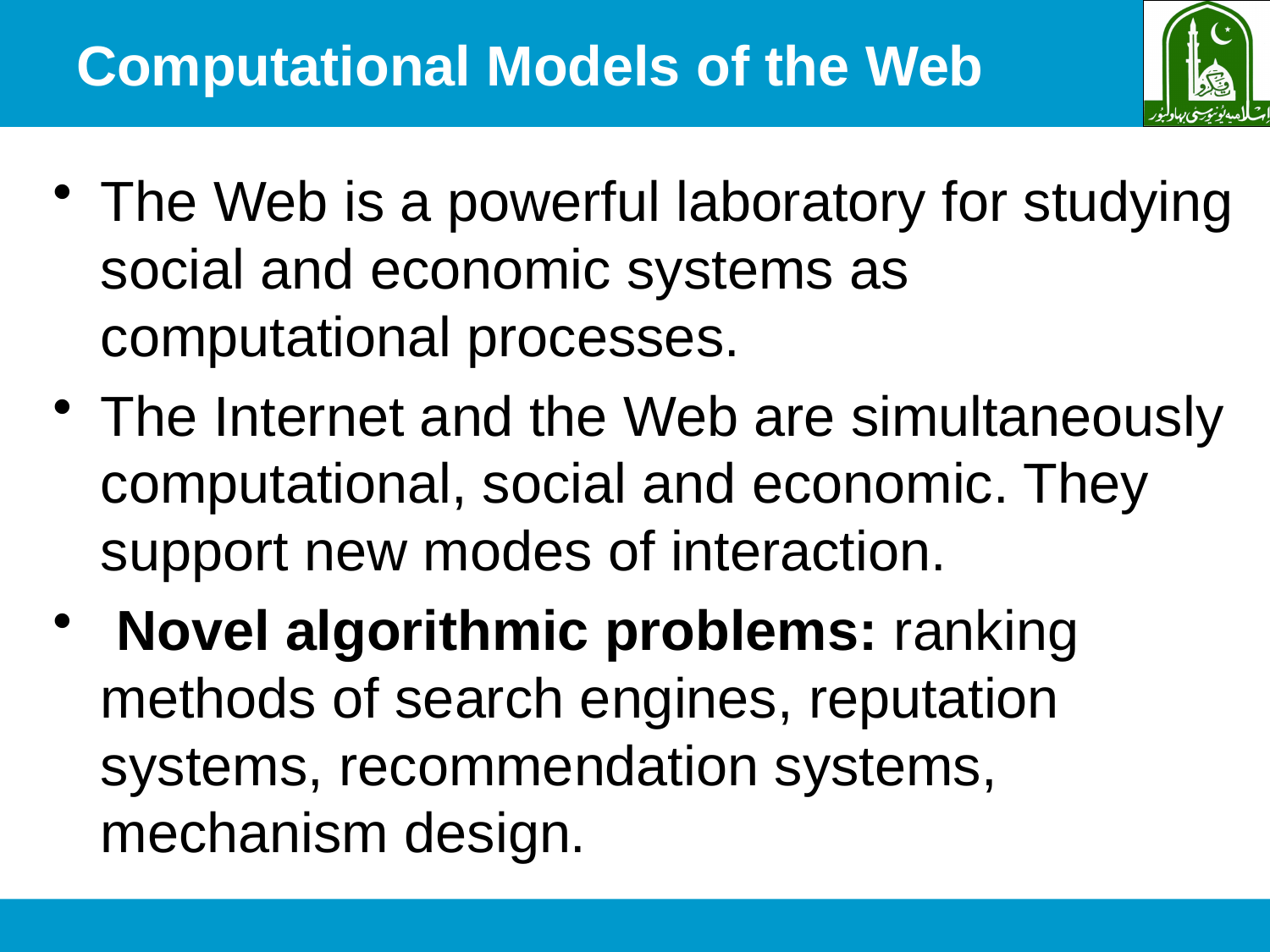

# Computational Models of the Web
The Web is a powerful laboratory for studying social and economic systems as computational processes.
The Internet and the Web are simultaneously computational, social and economic. They support new modes of interaction.
 Novel algorithmic problems: ranking methods of search engines, reputation systems, recommendation systems, mechanism design.